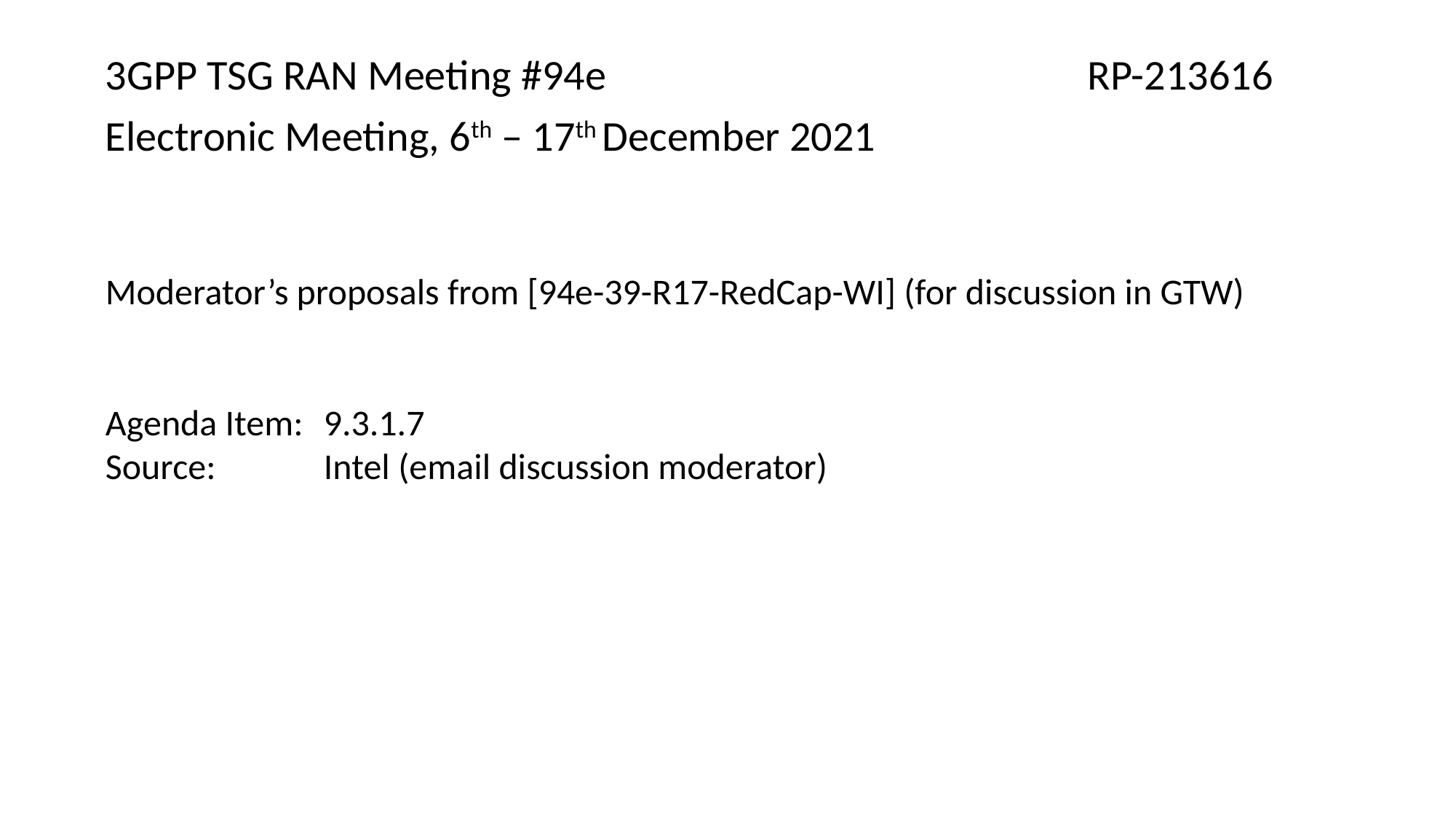

3GPP TSG RAN Meeting #94e					RP-213616
Electronic Meeting, 6th – 17th December 2021

Moderator’s proposals from [94e-39-R17-RedCap-WI] (for discussion in GTW)

Agenda Item:	9.3.1.7
Source: 	Intel (email discussion moderator)